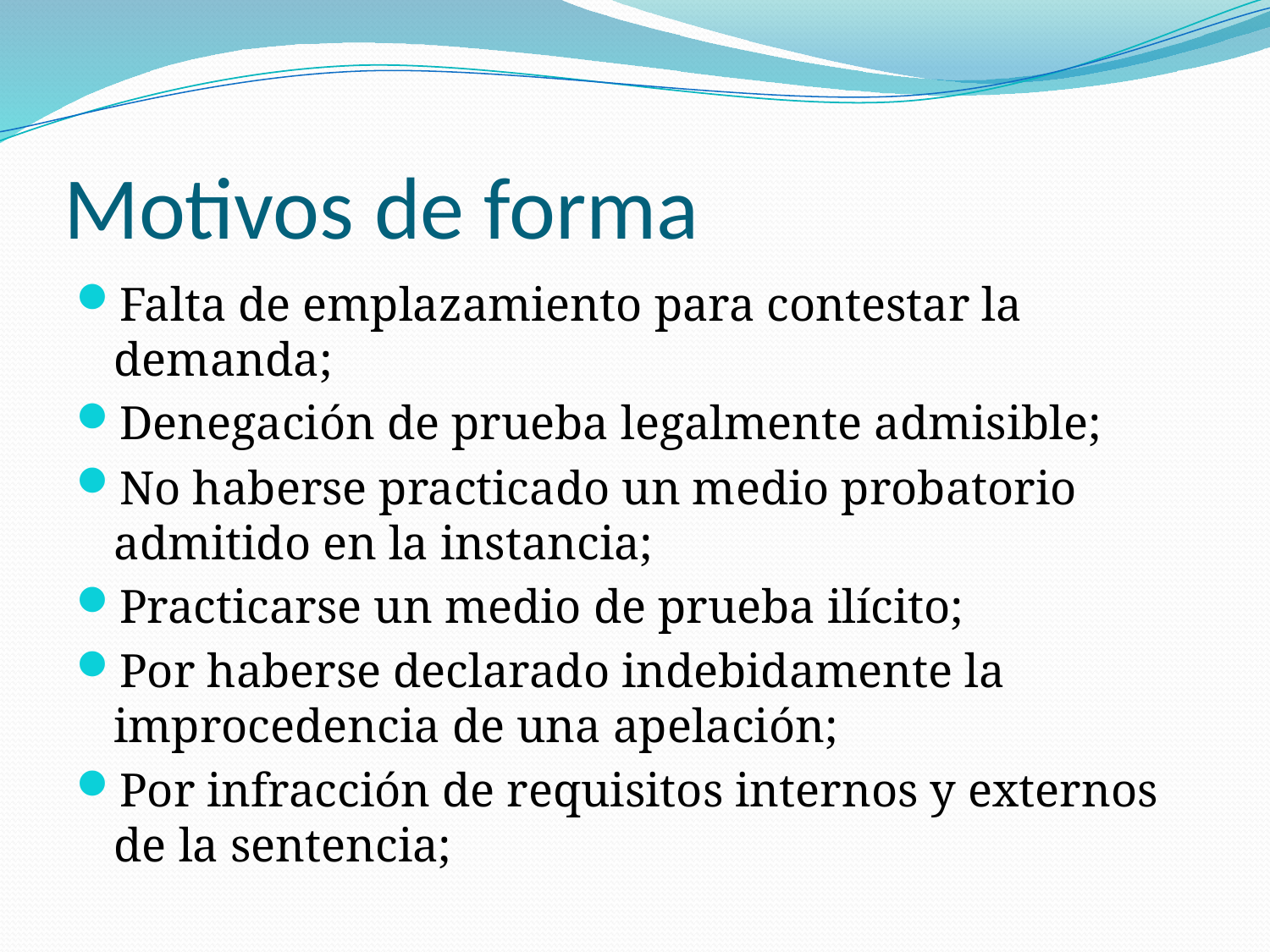

# Motivos de forma
Falta de emplazamiento para contestar la demanda;
Denegación de prueba legalmente admisible;
No haberse practicado un medio probatorio admitido en la instancia;
Practicarse un medio de prueba ilícito;
Por haberse declarado indebidamente la improcedencia de una apelación;
Por infracción de requisitos internos y externos de la sentencia;